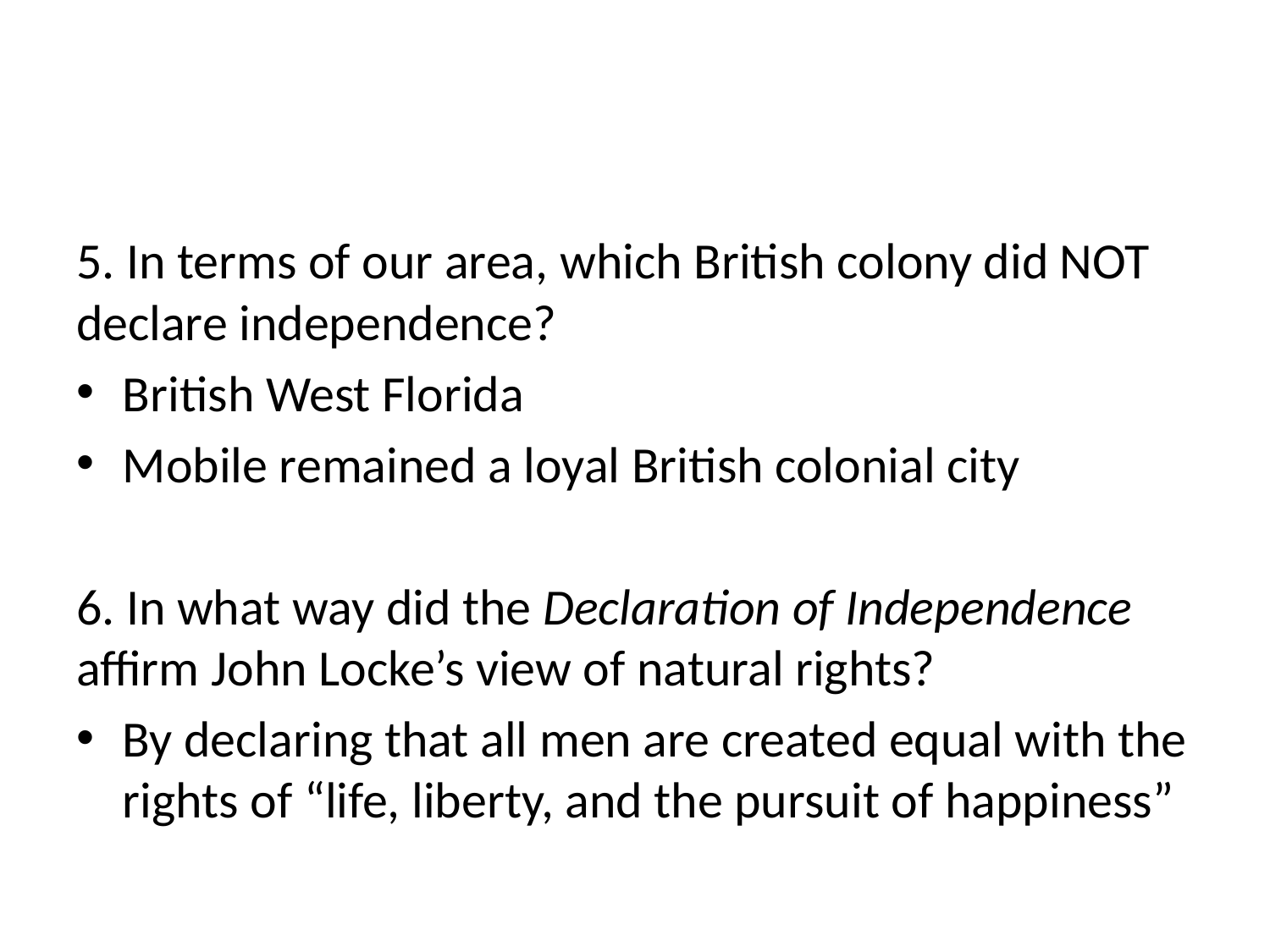

#
5. In terms of our area, which British colony did NOT declare independence?
British West Florida
Mobile remained a loyal British colonial city

6. In what way did the Declaration of Independence affirm John Locke’s view of natural rights?
By declaring that all men are created equal with the rights of “life, liberty, and the pursuit of happiness”